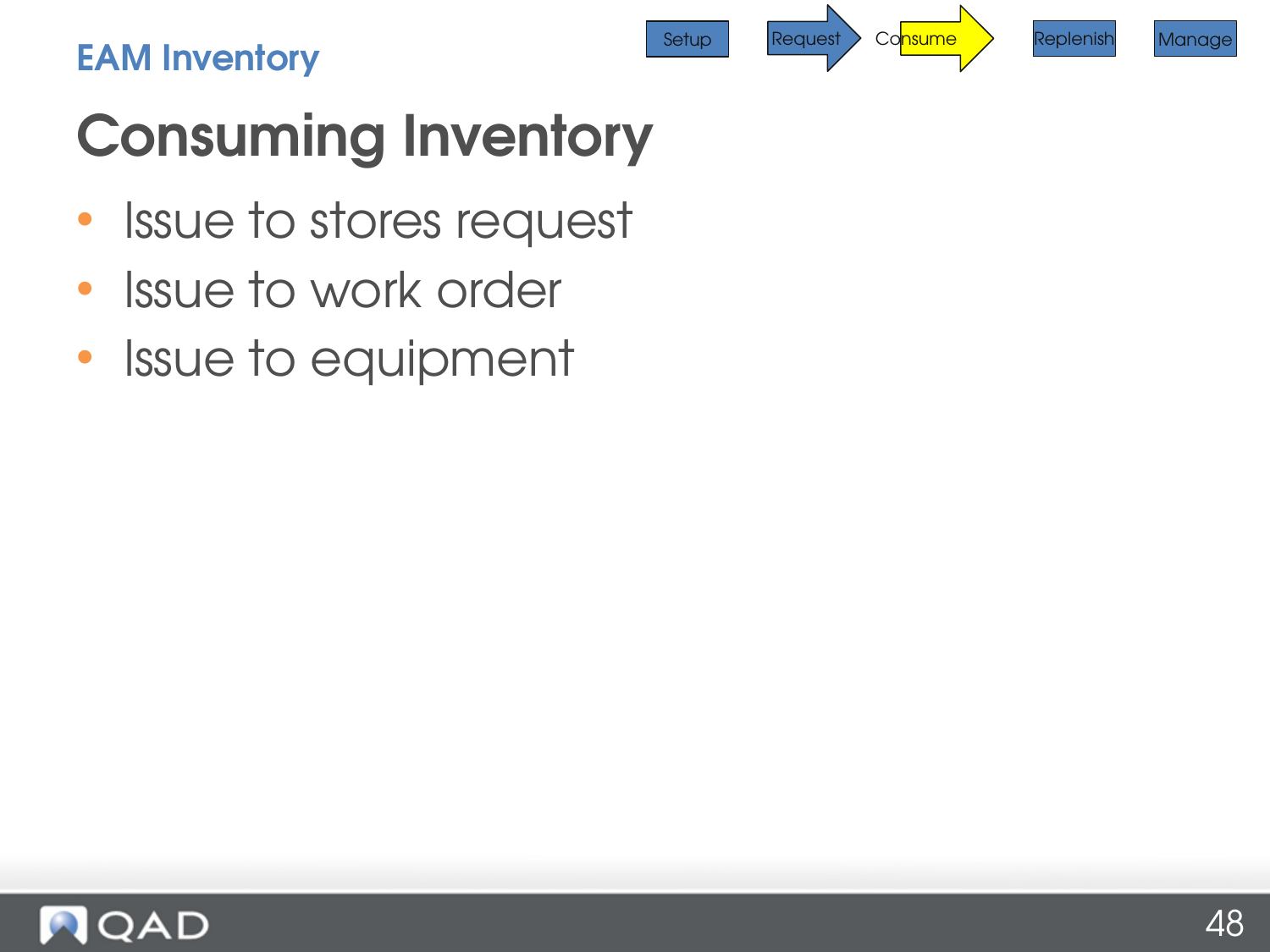

Request
Consume
Replenish
Manage
Setup
EAM Inventory
# Consuming Inventory
Issue to stores request
Issue to work order
Issue to equipment

48